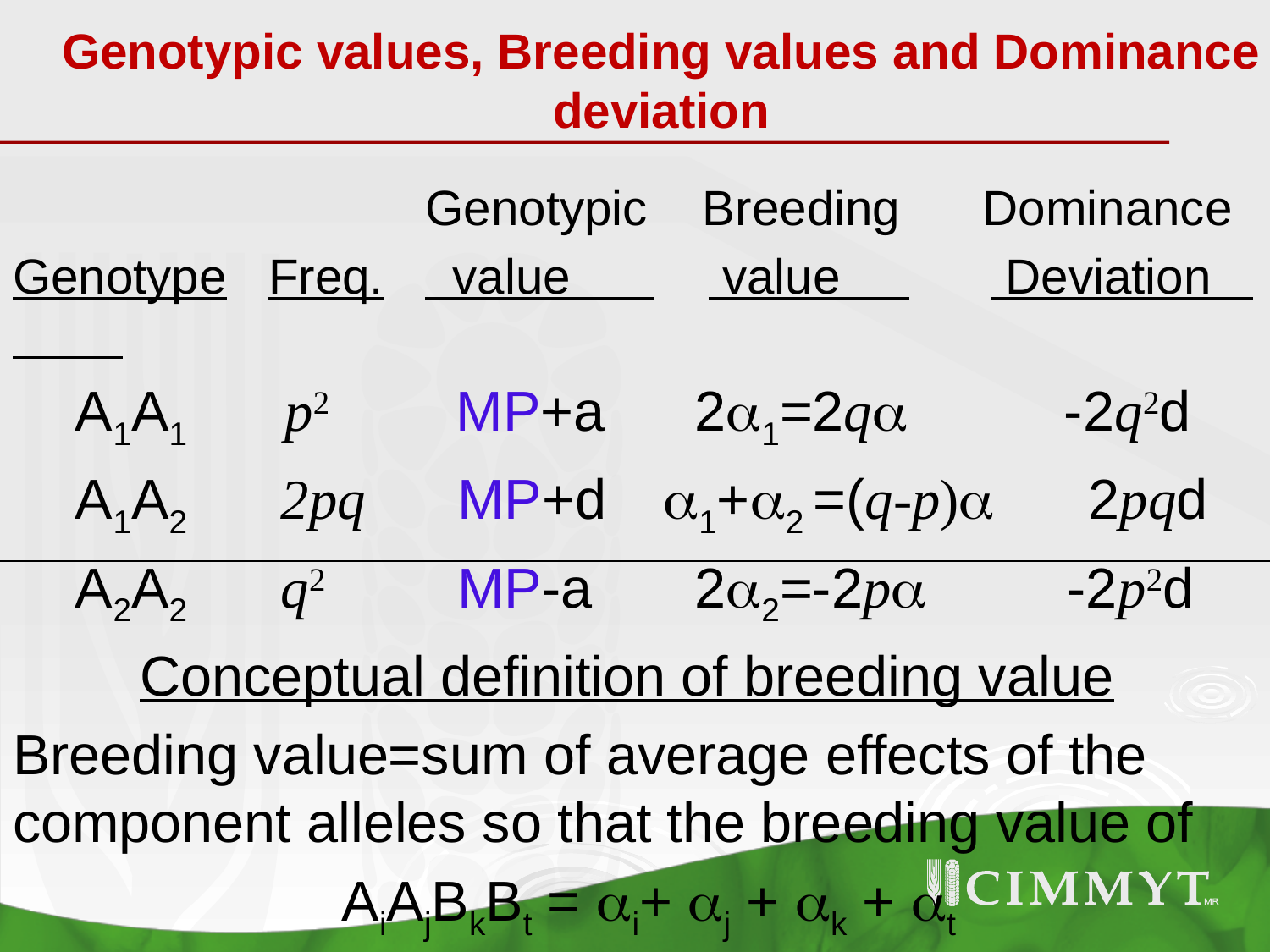

# Genotypic values, Breeding values and Dominance deviation
                              Genotypic    Breeding      Dominance
Genotype   Freq.     value           value            Deviation
    A1A1	  p2	    MP+a	   2α1=2qα          -2q2d
    A1A2	 2pq 	       MP+d	 α1+α2 =(q-p)α      2pqd
    A2A2	 q2 	       MP-a	   2α2=-2pα         -2p2d
	Conceptual definition of breeding value
Breeding value=sum of average effects of the component alleles so that the breeding value of
                     AiAjBkBt = αi+ αj + αk + αt